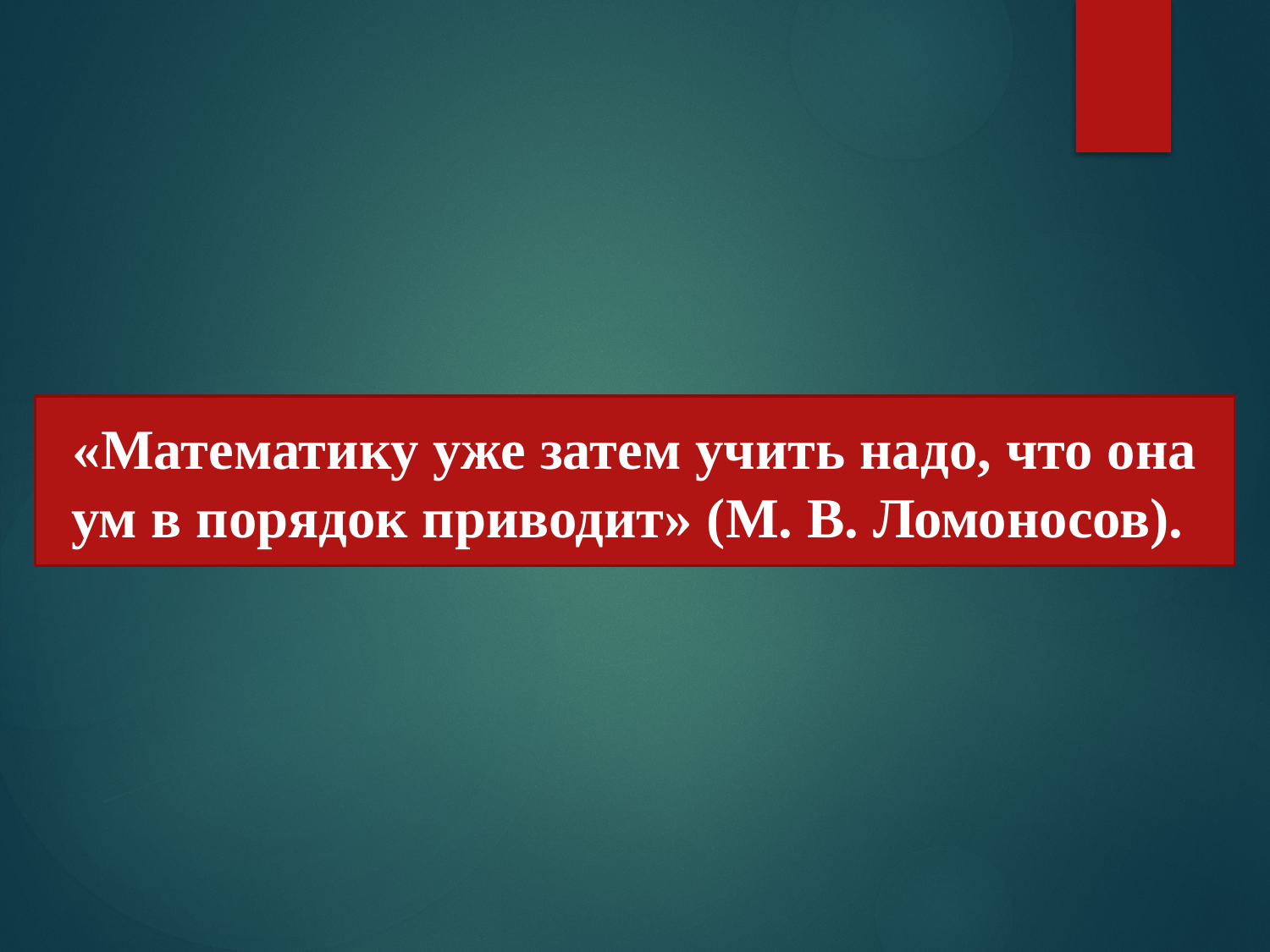

«Математику уже затем учить надо, что она ум в порядок приводит» (М. В. Ломоносов).